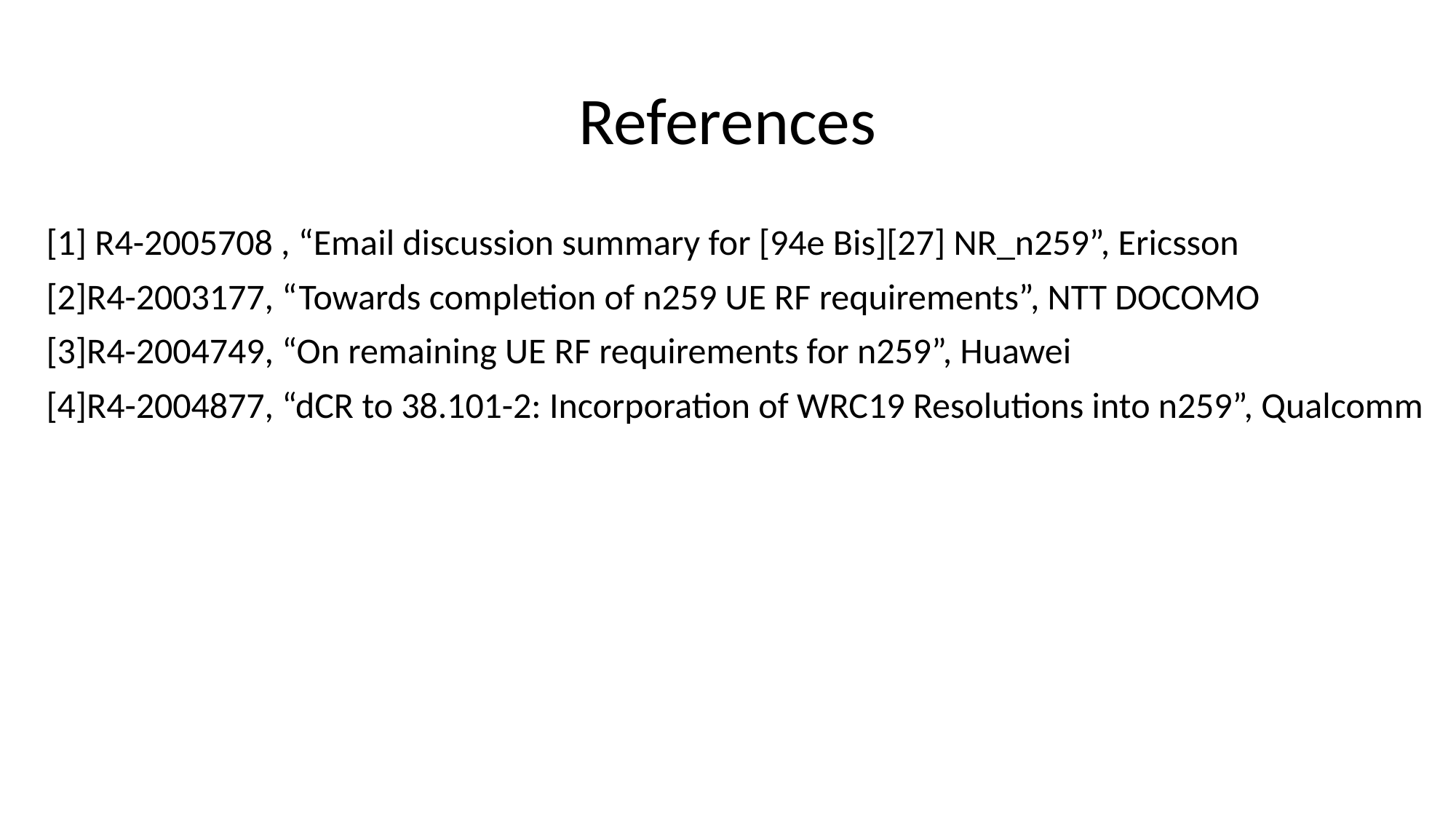

# References
[1] R4-2005708 , “Email discussion summary for [94e Bis][27] NR_n259”, Ericsson
[2]R4-2003177, “Towards completion of n259 UE RF requirements”, NTT DOCOMO
[3]R4-2004749, “On remaining UE RF requirements for n259”, Huawei
[4]R4-2004877, “dCR to 38.101-2: Incorporation of WRC19 Resolutions into n259”, Qualcomm